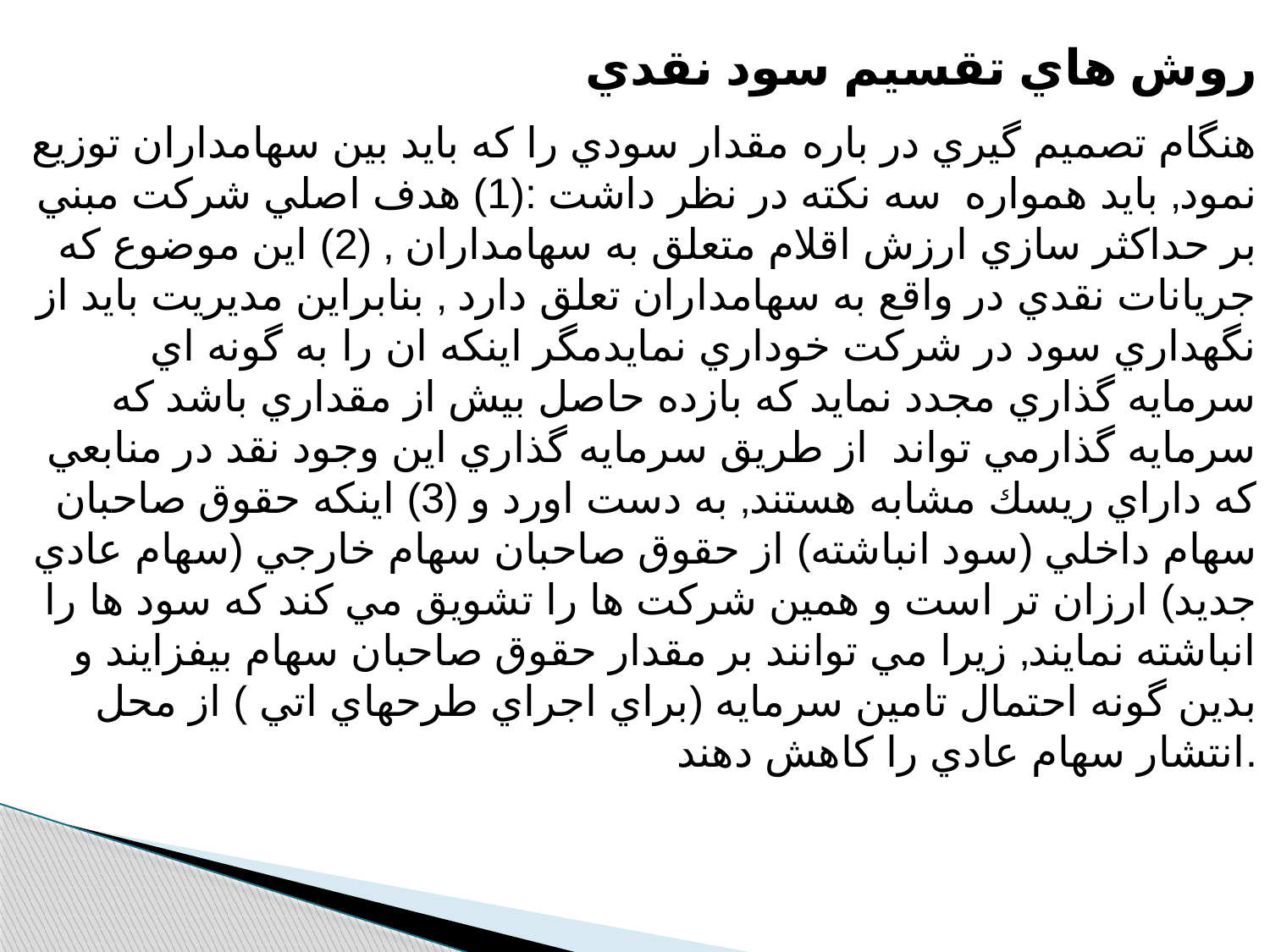

روش هاي تقسيم سود نقدي
هنگام تصميم گيري در باره مقدار سودي را كه بايد بين سهامداران توزيع نمود‚ بايد همواره  سه نكته در نظر داشت :(1) هدف اصلي شركت مبني بر حداكثر سازي ارزش اقلام متعلق به سهامداران ‚ (2) اين موضوع كه جريانات نقدي در واقع به سهامداران تعلق دارد ‚ بنابراين مديريت بايد از نگهداري سود در شركت خوداري نمايدمگر اينكه ان را به گونه اي سرمايه گذاري مجدد نمايد كه بازده حاصل بيش از مقداري باشد كه سرمايه گذارمي تواند  از طريق سرمايه گذاري اين وجود نقد در منابعي كه داراي ريسك مشابه هستند‚ به دست اورد و (3) اينكه حقوق صاحبان سهام داخلي (سود انباشته) از حقوق صاحبان سهام خارجي (سهام عادي جديد) ارزان تر است و همين شركت ها را تشويق مي كند كه سود ها را انباشته نمايند‚ زيرا مي توانند بر مقدار حقوق صاحبان سهام بيفزايند و بدين گونه احتمال تامين سرمايه (براي اجراي طرحهاي اتي ) از محل انتشار سهام عادي را كاهش دهند.